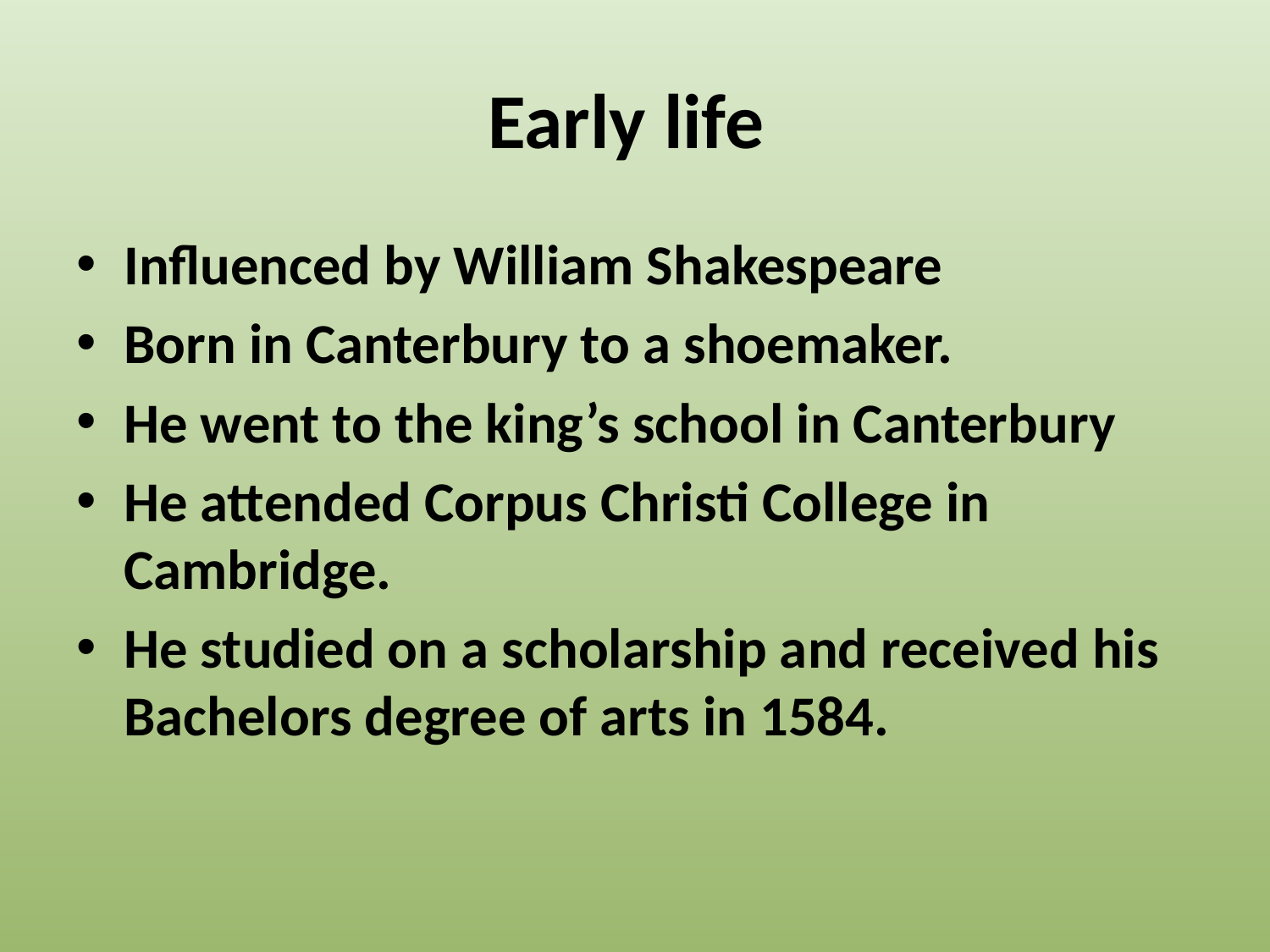

# Early life
Influenced by William Shakespeare
Born in Canterbury to a shoemaker.
He went to the king’s school in Canterbury
He attended Corpus Christi College in Cambridge.
He studied on a scholarship and received his Bachelors degree of arts in 1584.